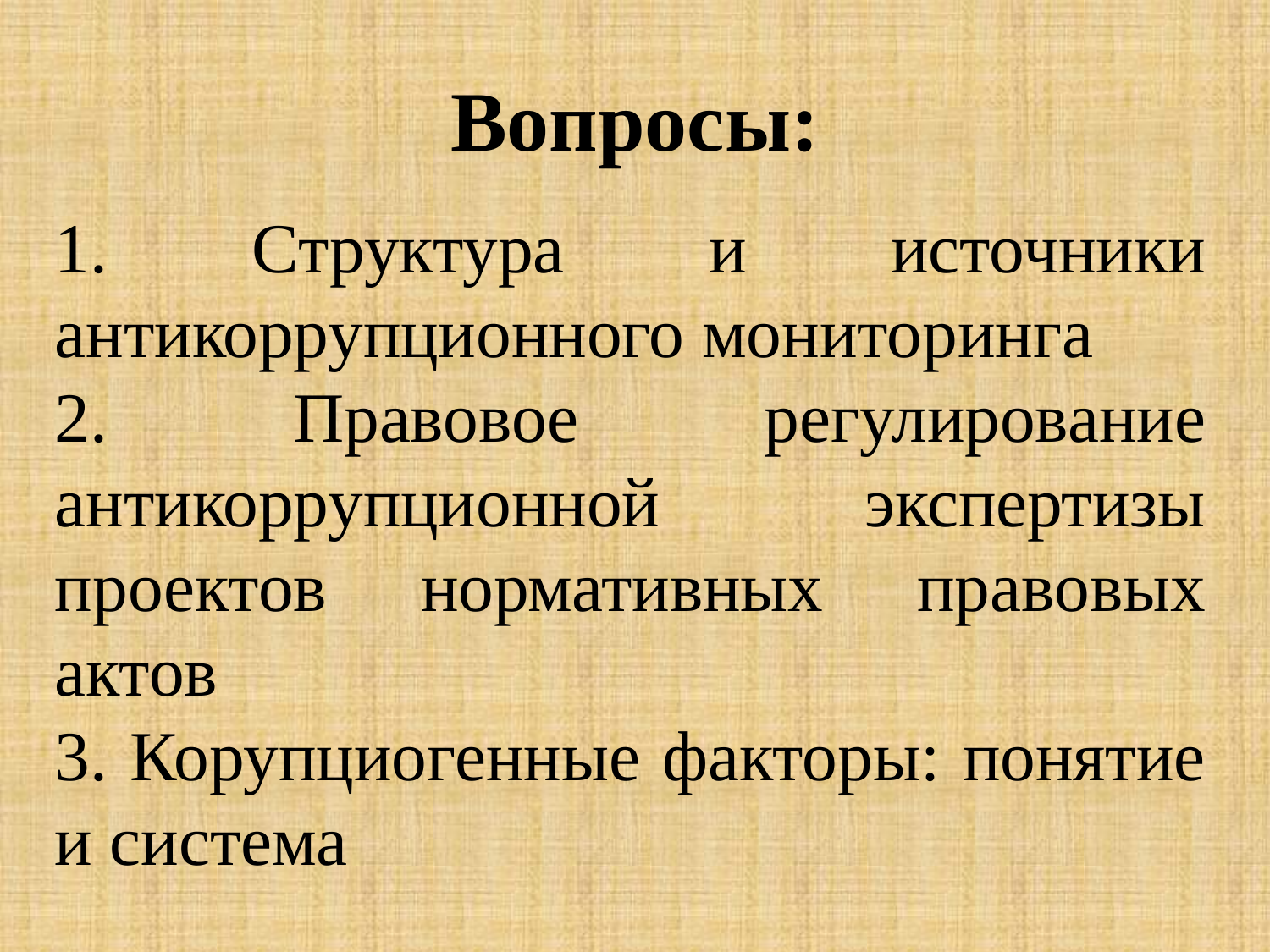

Вопросы:
1. Структура и источники антикоррупционного мониторинга
2. Правовое регулирование антикоррупционной экспертизы проектов нормативных правовых актов
3. Корупциогенные факторы: понятие и система